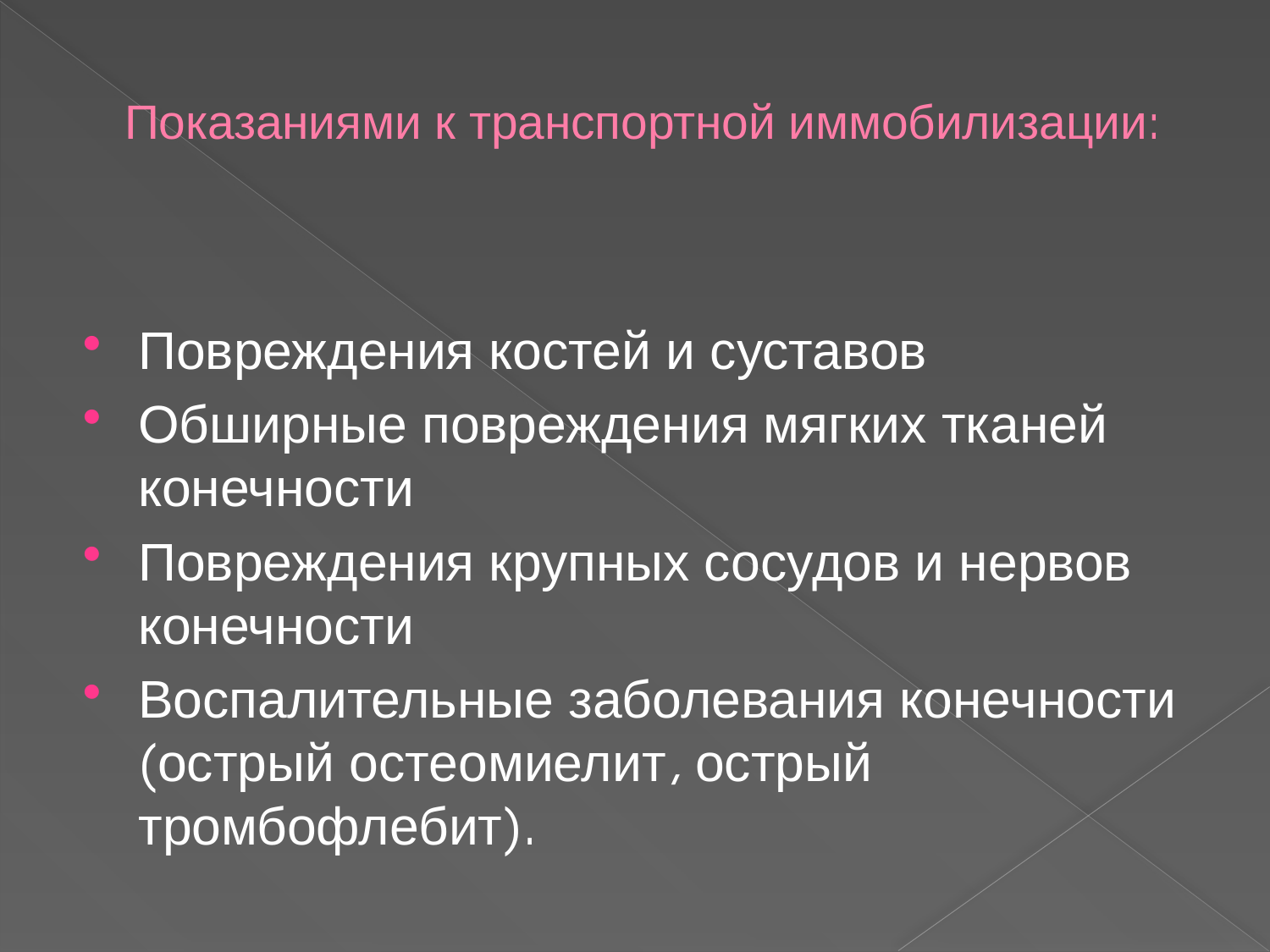

# Показаниями к транспортной иммобилизации:

Повреждения костей и суставов
Обширные повреждения мягких тканей конечности
Повреждения крупных сосудов и нервов конечности
Воспалительные заболевания конечности (острый остеомиелит, острый тромбофлебит).